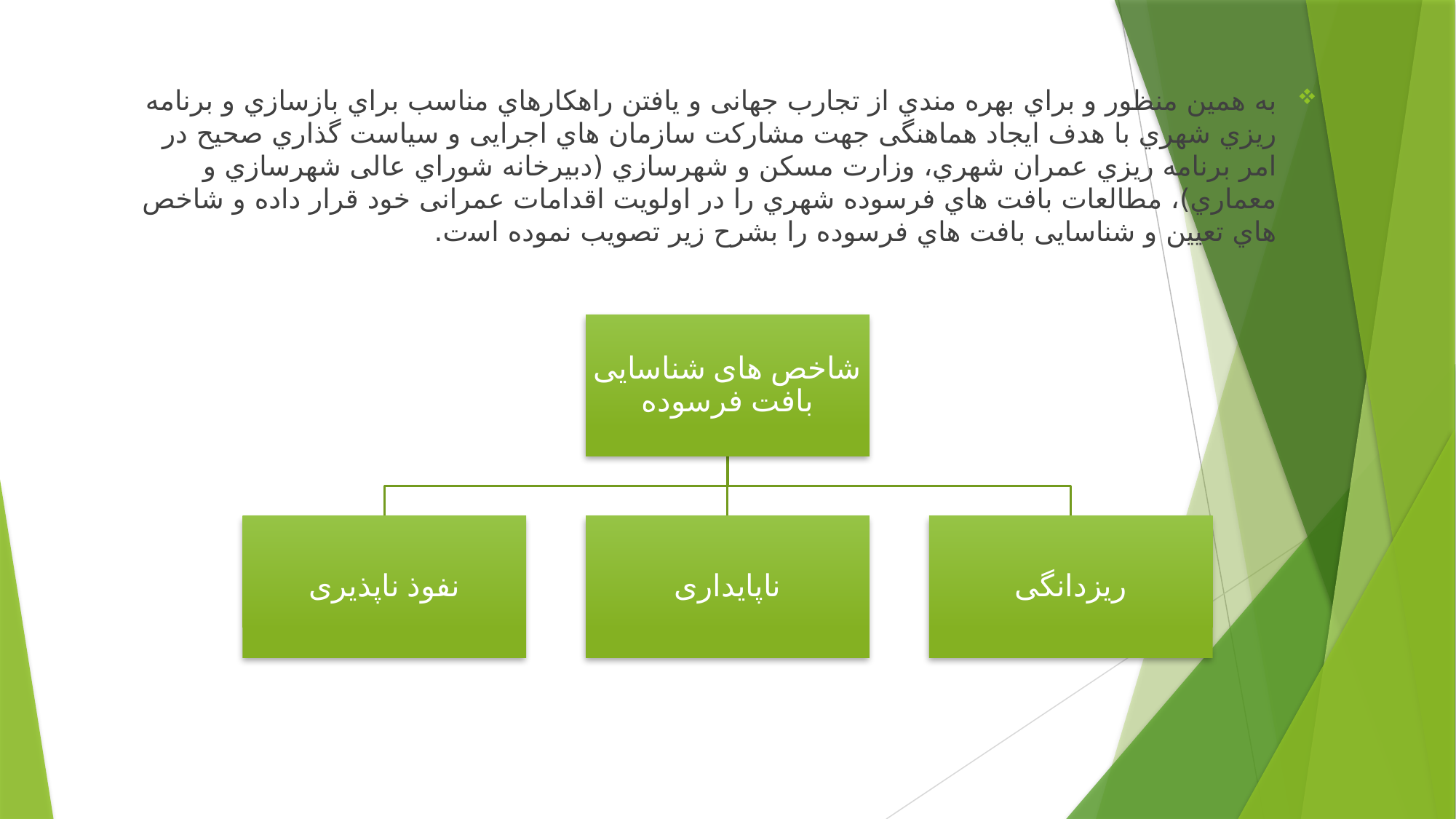

ﺑﻪ ﻫﻤﯿﻦ ﻣﻨﻈﻮر و ﺑﺮاي ﺑﻬﺮه ﻣﻨﺪي از ﺗﺠﺎرب ﺟﻬﺎﻧﯽ و ﯾﺎﻓﺘﻦ راﻫﮑﺎرﻫﺎي ﻣﻨﺎﺳﺐ ﺑﺮاي ﺑﺎزﺳﺎزي و ﺑﺮﻧﺎﻣﻪ رﯾﺰي ﺷﻬﺮي ﺑﺎ ﻫﺪف اﯾﺠﺎد ﻫﻤﺎﻫﻨﮕﯽ ﺟﻬﺖ ﻣﺸﺎرﮐﺖ ﺳﺎزﻣﺎن ﻫﺎي اﺟﺮاﯾﯽ و ﺳﯿﺎﺳﺖ ﮔﺬاري ﺻﺤﯿﺢ در اﻣﺮ ﺑﺮﻧﺎﻣﻪ رﯾﺰي ﻋﻤﺮان ﺷﻬﺮي، وزارت ﻣﺴﮑﻦ و ﺷﻬﺮﺳﺎزي (دﺑﯿﺮﺧﺎﻧﻪ ﺷﻮراي ﻋﺎﻟﯽ ﺷﻬﺮﺳﺎزي و ﻣﻌﻤﺎري)، ﻣﻄﺎﻟﻌﺎت ﺑﺎﻓﺖ ﻫﺎي ﻓﺮﺳﻮده ﺷﻬﺮي را در اوﻟﻮﯾﺖ اﻗﺪاﻣﺎت ﻋﻤﺮاﻧﯽ ﺧﻮد ﻗﺮار داده و ﺷﺎﺧﺺ ﻫﺎي ﺗﻌﯿﯿﻦ و ﺷﻨﺎﺳﺎﯾﯽ ﺑﺎﻓﺖ ﻫﺎي ﻓﺮﺳﻮده را ﺑﺸﺮح زﯾﺮ ﺗﺼﻮﯾﺐ ﻧﻤﻮده اﺳت.

شاخص های شناسایی بافت فرسوده
نفوذ ناپذیری
ناپایداری
ریزدانگی